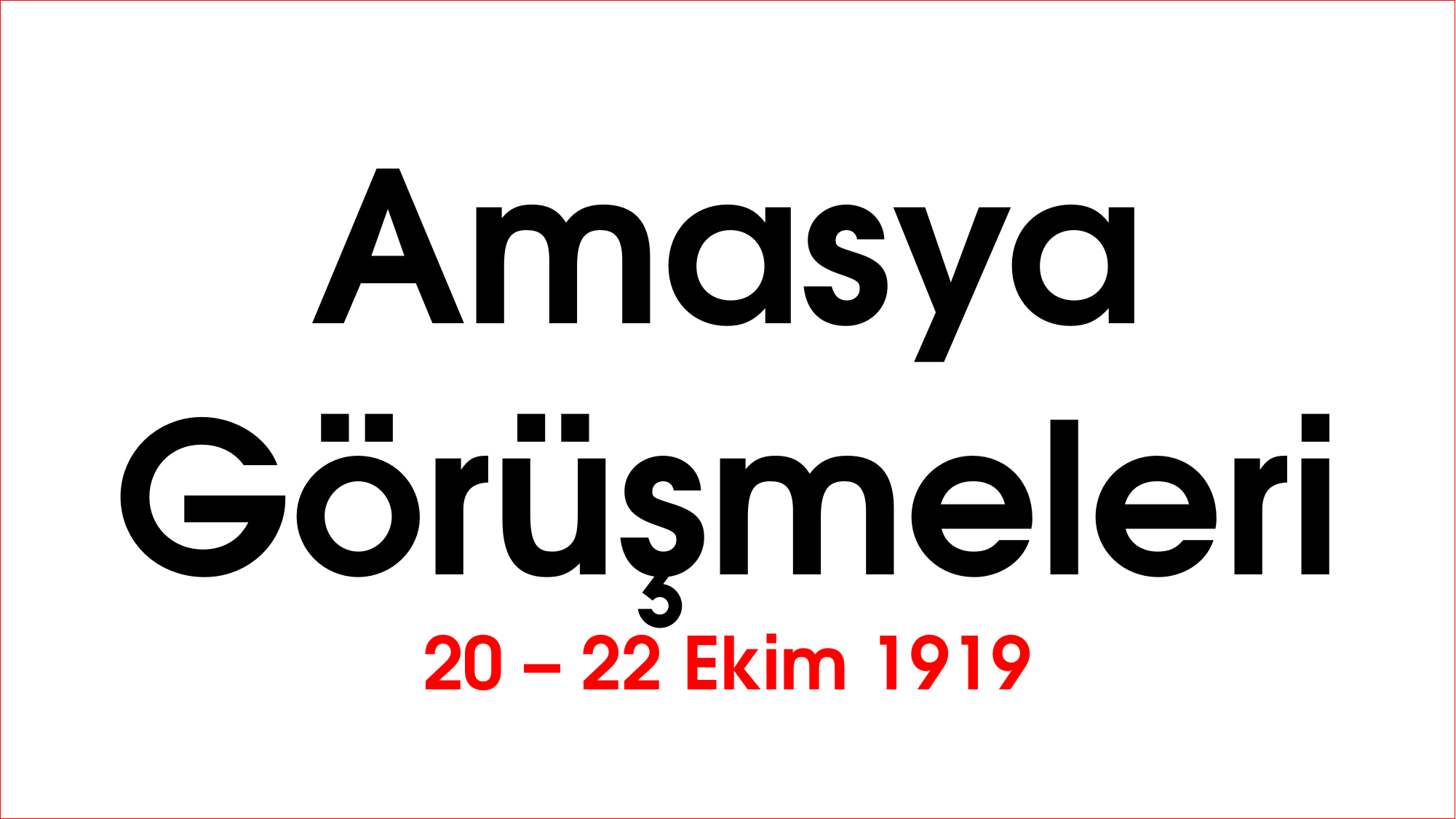

Amasya Görüşmeleri
20 – 22 Ekim 1919